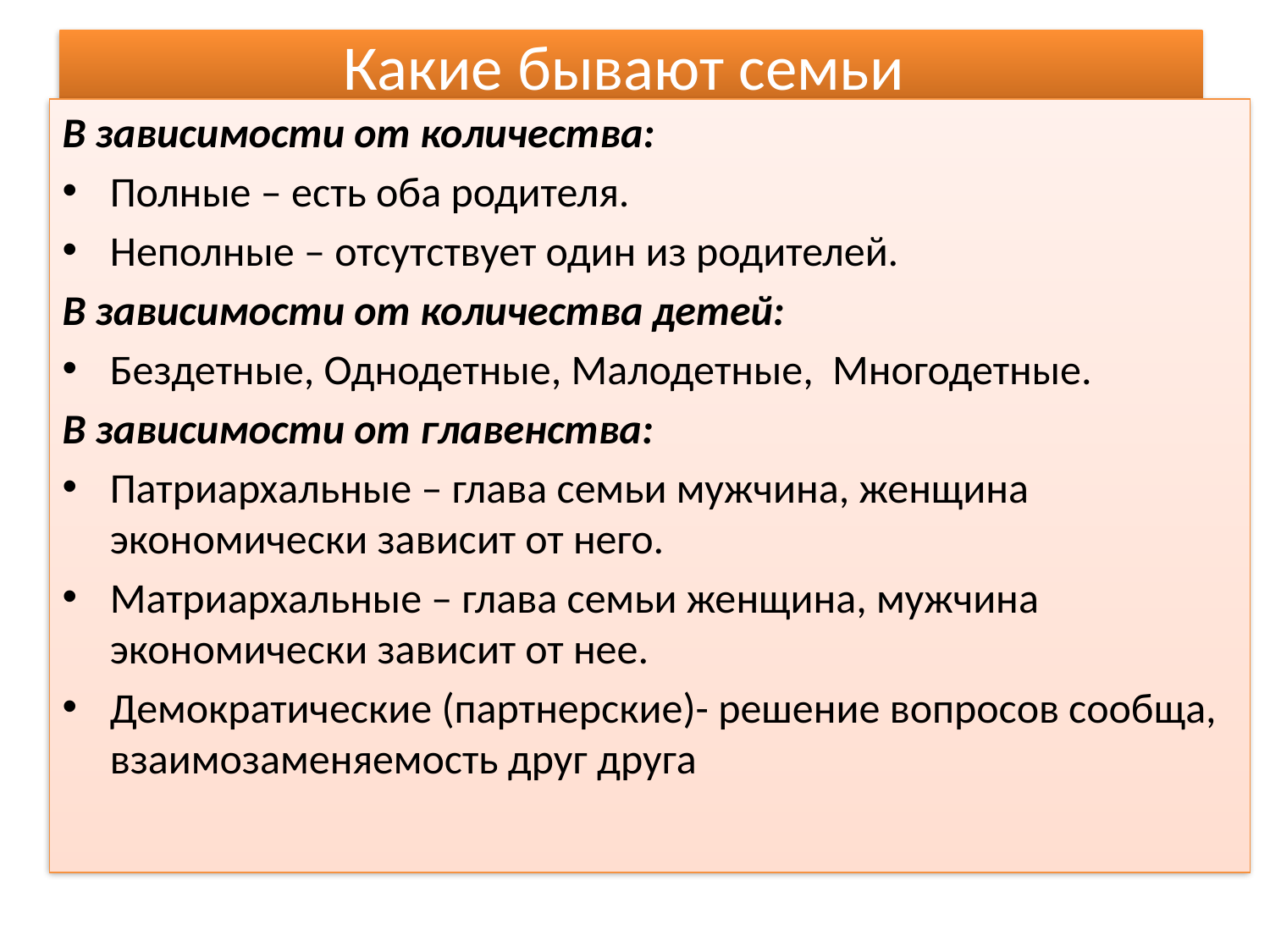

# Какие бывают семьи
В зависимости от количества:
Полные – есть оба родителя.
Неполные – отсутствует один из родителей.
В зависимости от количества детей:
Бездетные, Однодетные, Малодетные,  Многодетные.
В зависимости от главенства:
Патриархальные – глава семьи мужчина, женщина экономически зависит от него.
Матриархальные – глава семьи женщина, мужчина экономически зависит от нее.
Демократические (партнерские)- решение вопросов сообща, взаимозаменяемость друг друга